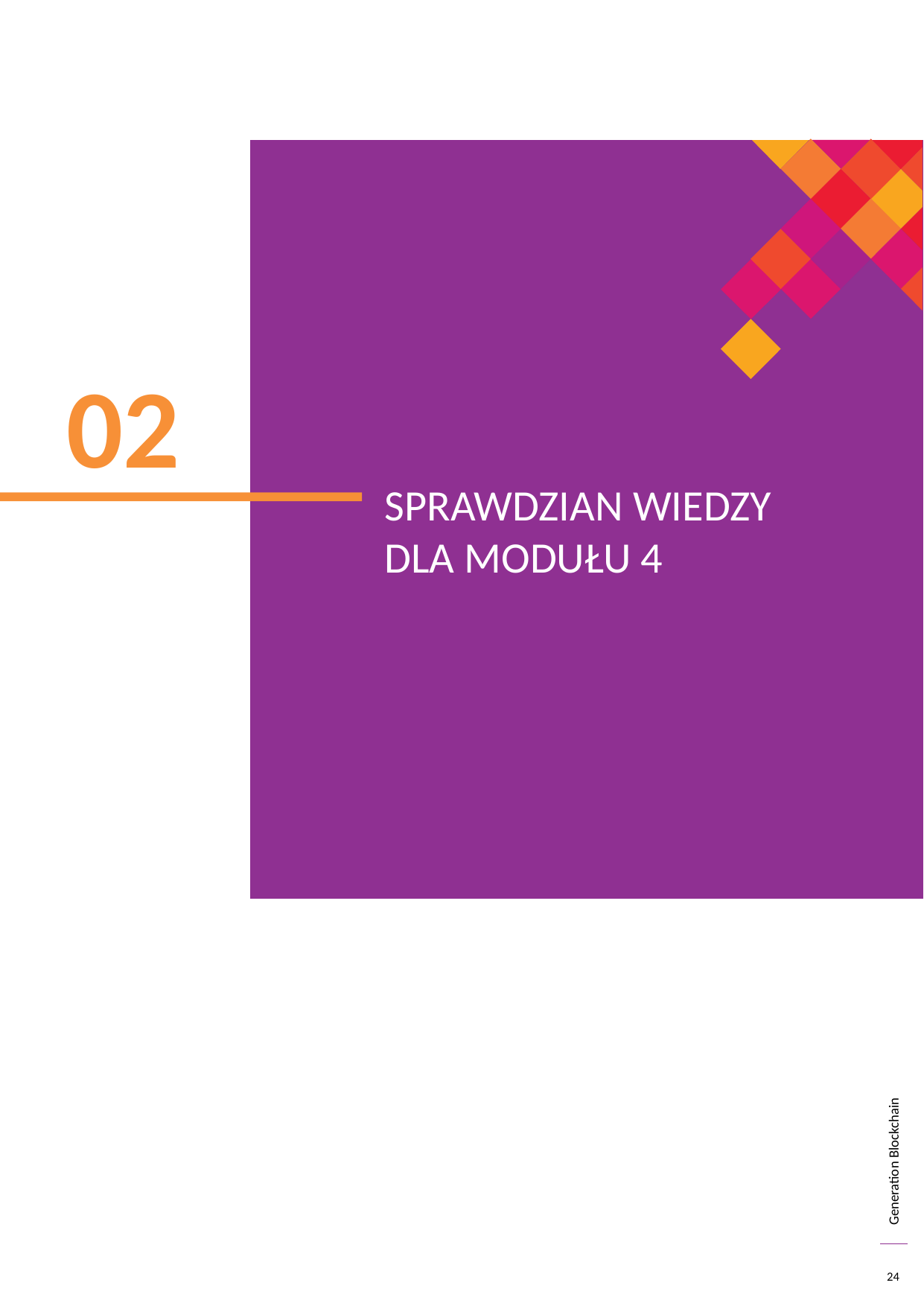

02
SPRAWDZIAN WIEDZY DLA MODUŁU 4
24